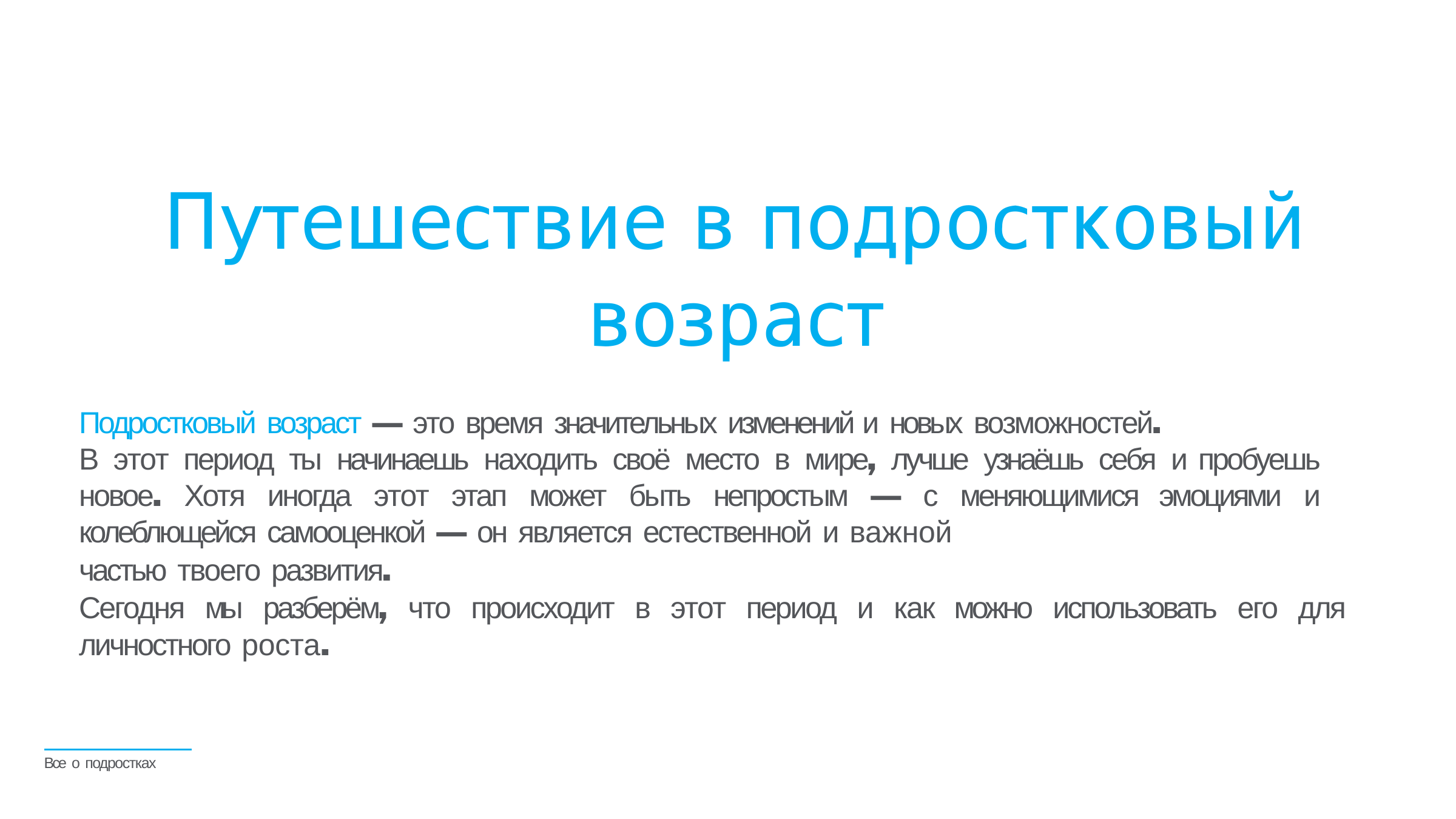

Путешествие в подростковый возраст
Подростковый возраст — это время значительных изменений и новых возможностей.
В этот период ты начинаешь находить своё место в мире, лучше узнаёшь себя и пробуешь новое. Хотя иногда этот этап может быть непростым — с меняющимися эмоциями и колеблющейся самооценкой — он является естественной и важной
частью твоего развития.
Сегодня мы разберём, что происходит в этот период и как можно использовать его для личностного роста.

Все о подростках